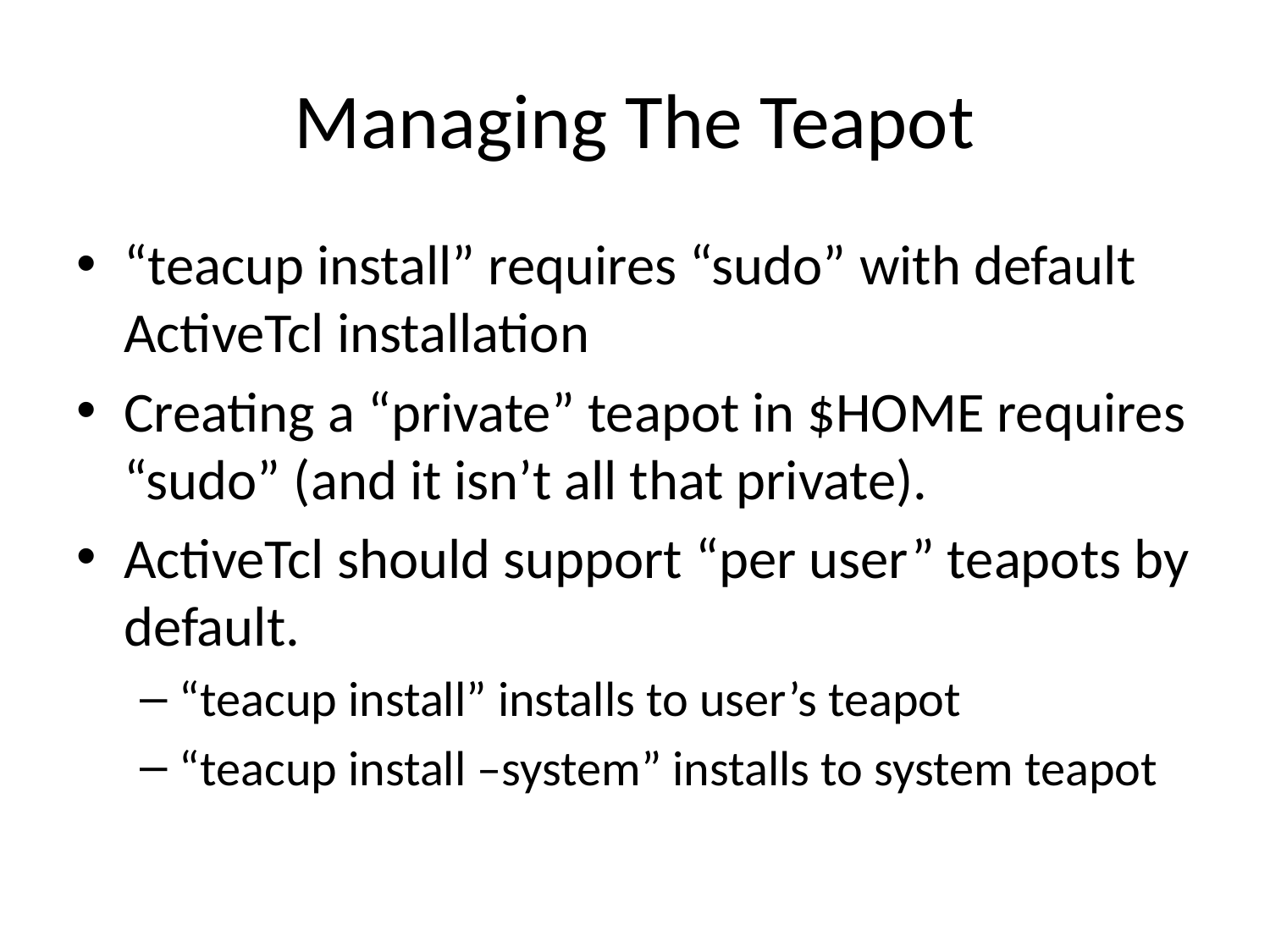

# Managing The Teapot
“teacup install” requires “sudo” with default ActiveTcl installation
Creating a “private” teapot in $HOME requires “sudo” (and it isn’t all that private).
ActiveTcl should support “per user” teapots by default.
“teacup install” installs to user’s teapot
“teacup install –system” installs to system teapot